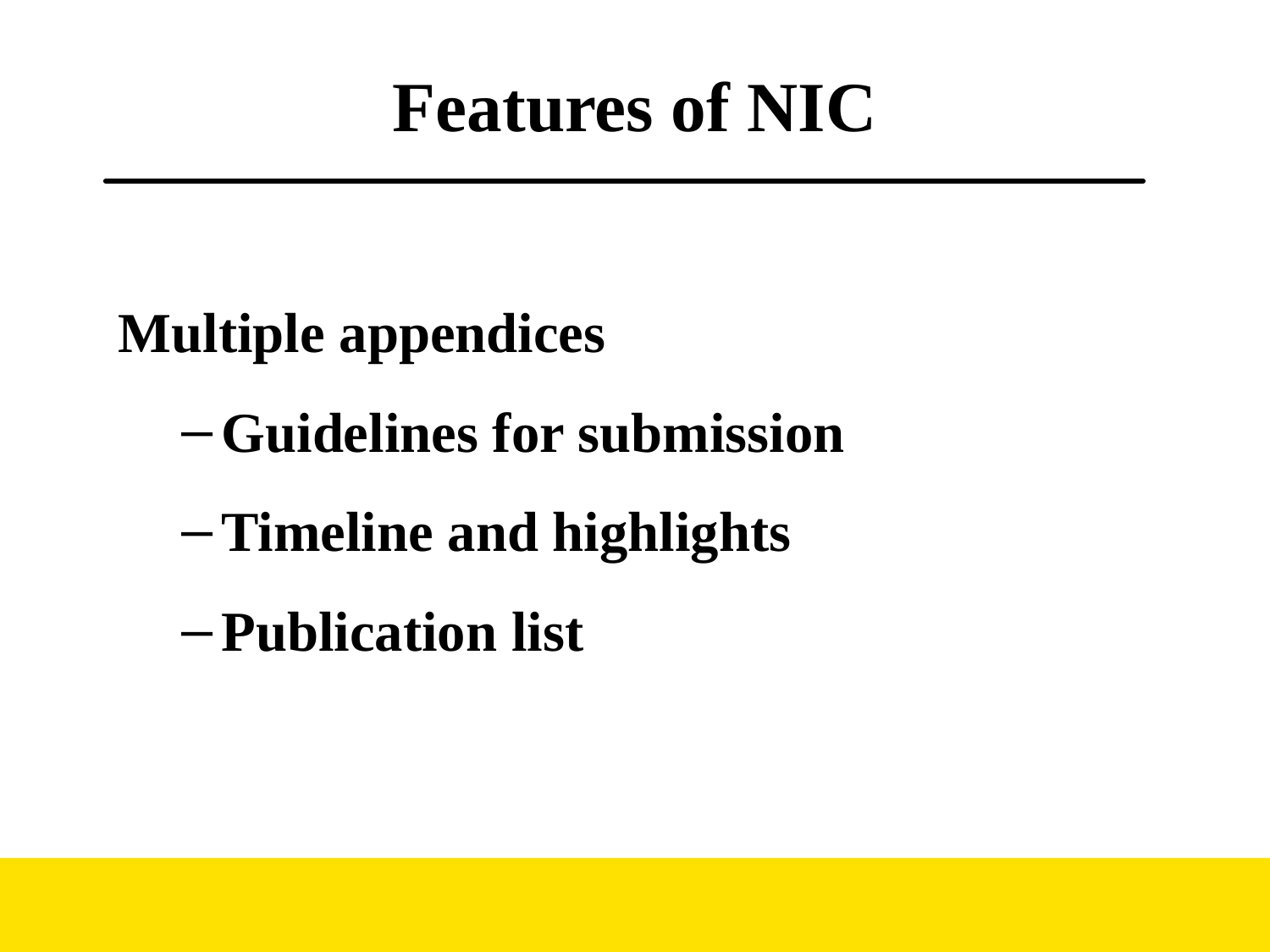

# Features of NIC

Multiple appendices
Guidelines for submission
Timeline and highlights
Publication list